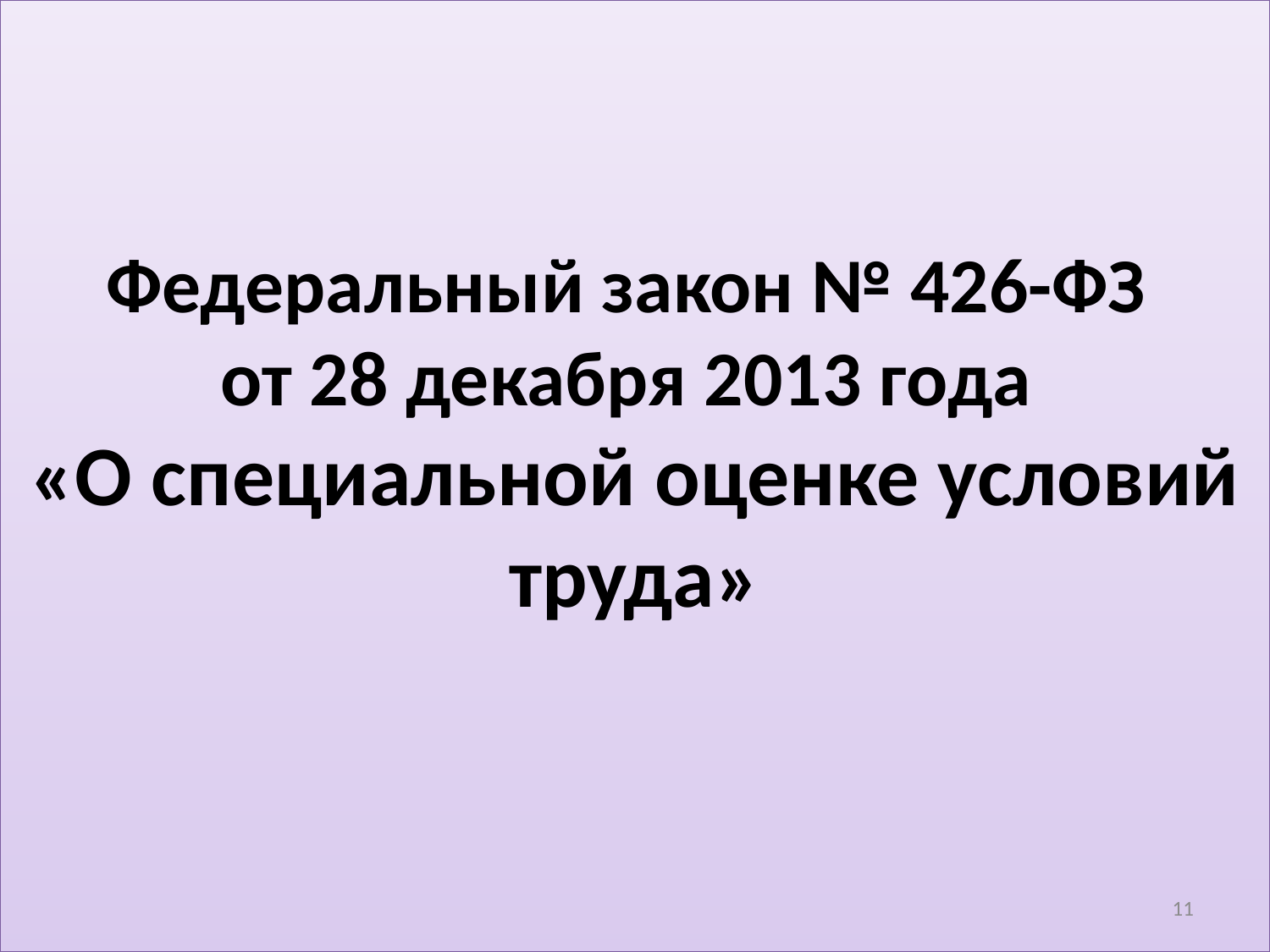

# Федеральный закон № 426-ФЗ от 28 декабря 2013 года «О специальной оценке условий труда»
11